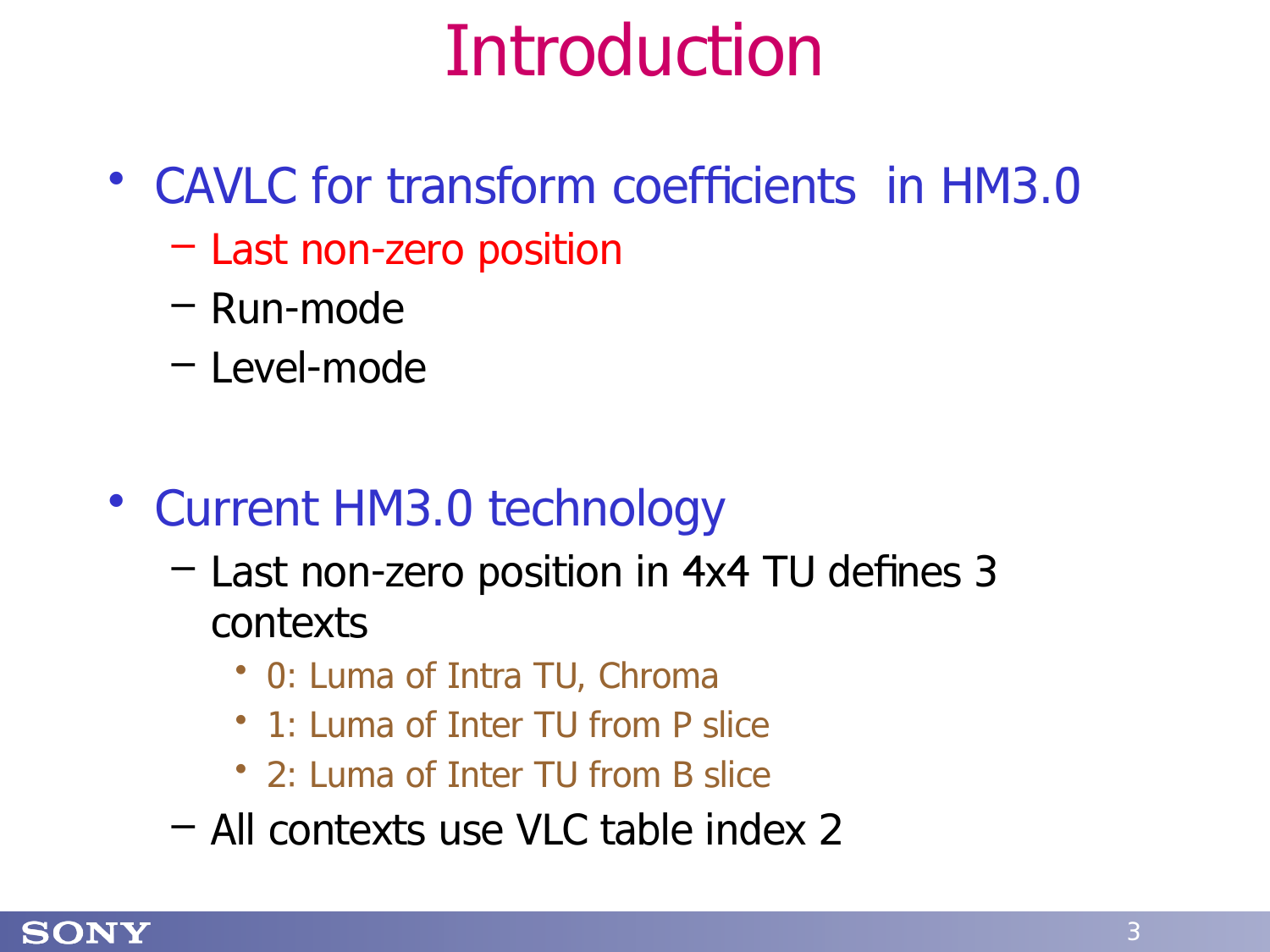

# Introduction
CAVLC for transform coefficients  in HM3.0
Last non-zero position
Run-mode
Level-mode

Current HM3.0 technology
Last non-zero position in 4x4 TU defines 3 contexts
0: Luma of Intra TU, Chroma
1: Luma of Inter TU from P slice
2: Luma of Inter TU from B slice
All contexts use VLC table index 2
3